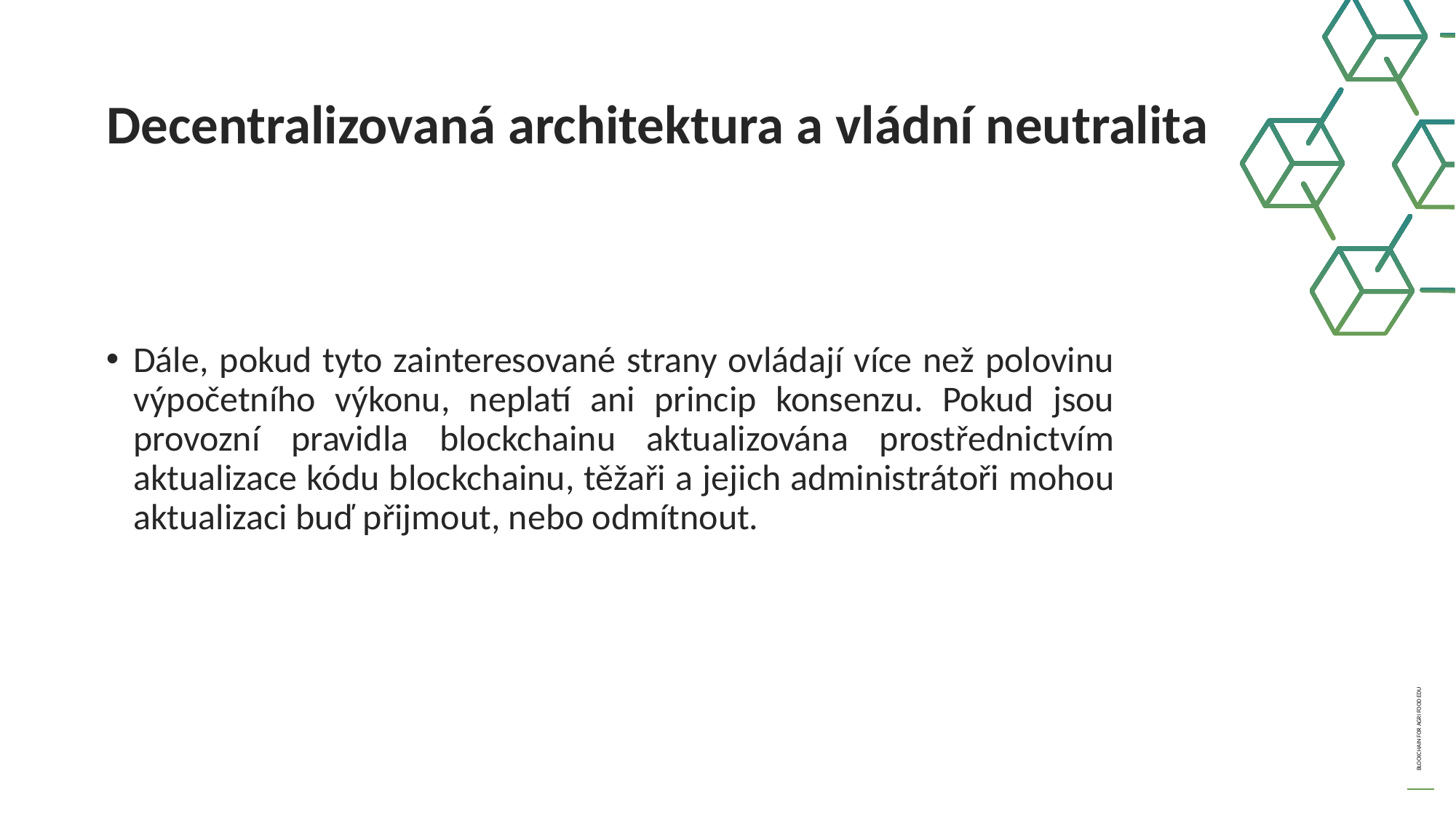

Decentralizovaná architektura a vládní neutralita
Dále, pokud tyto zainteresované strany ovládají více než polovinu výpočetního výkonu, neplatí ani princip konsenzu. Pokud jsou provozní pravidla blockchainu aktualizována prostřednictvím aktualizace kódu blockchainu, těžaři a jejich administrátoři mohou aktualizaci buď přijmout, nebo odmítnout.